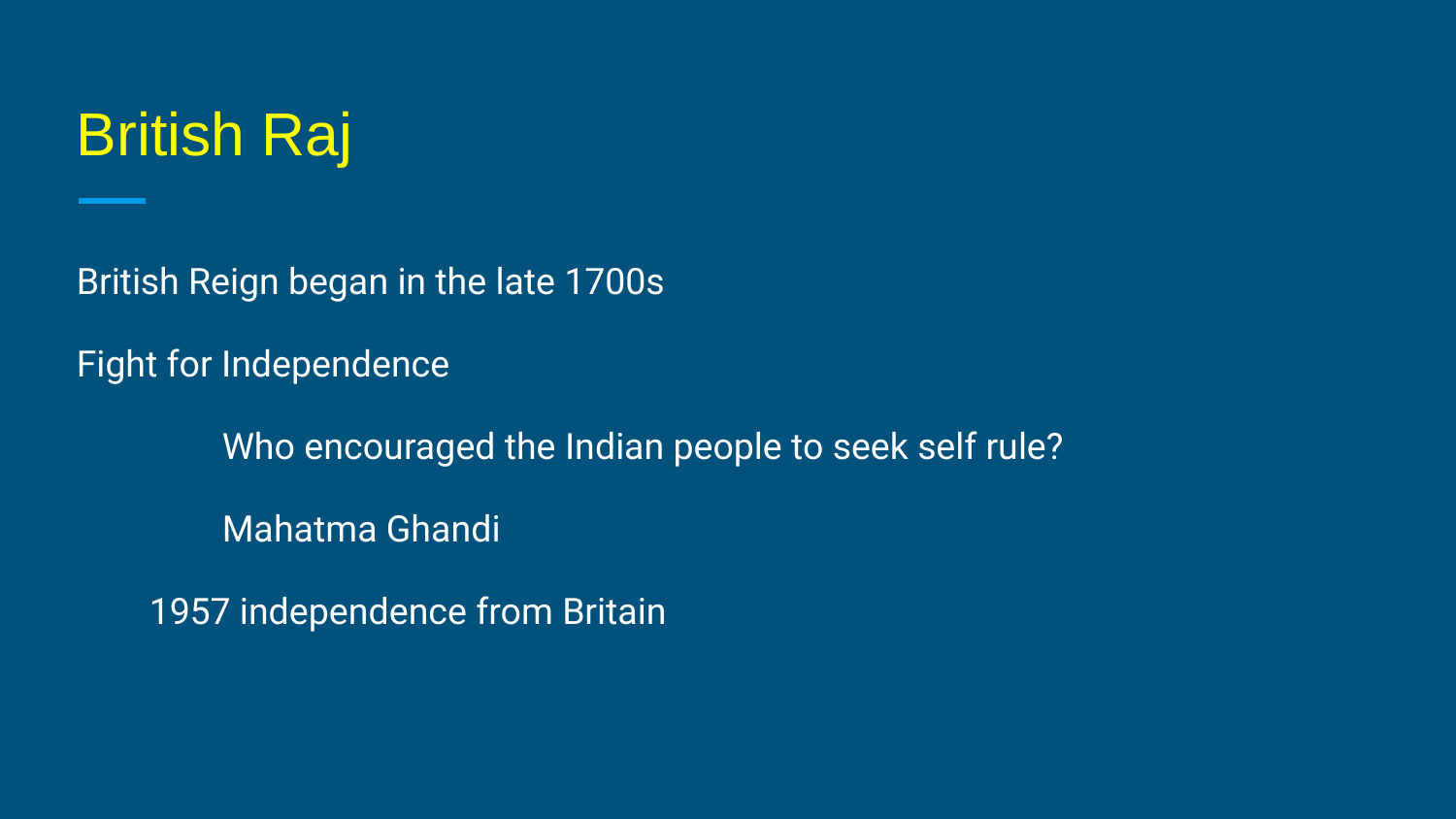

# British Raj
British Reign began in the late 1700s
Fight for Independence
	Who encouraged the Indian people to seek self rule?
	Mahatma Ghandi
1957 independence from Britain